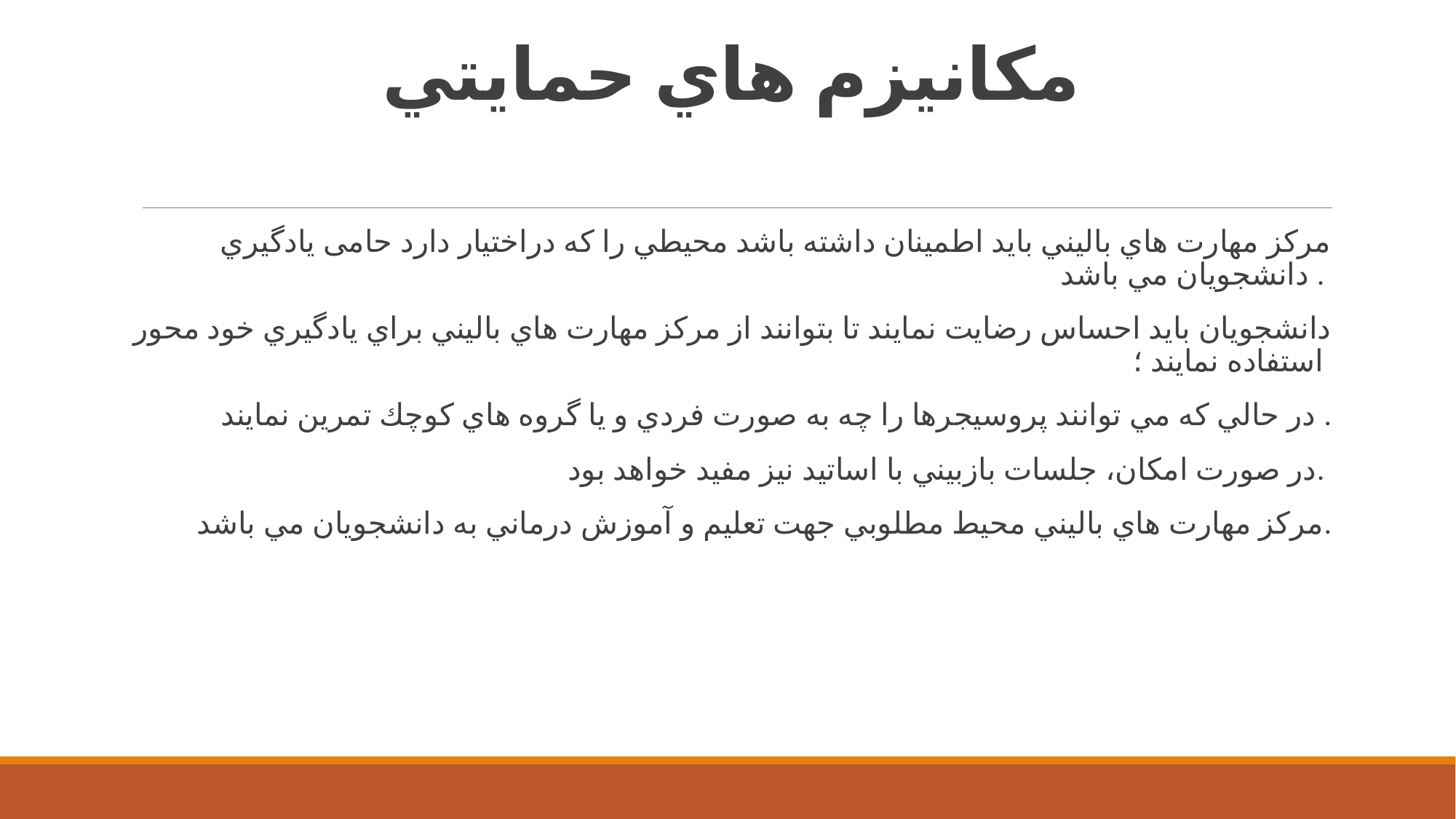

# مكانيزم هاي حمايتي
مركز مهارت هاي باليني بايد اطمينان داشته باشد محيطي را كه دراختيار دارد حامی يادگيري دانشجويان مي باشد .
دانشجويان بايد احساس رضايت نمايند تا بتوانند از مركز مهارت هاي باليني براي يادگيري خود محور استفاده نمايند ؛
در حالي كه مي توانند پروسيجرها را چه به صورت فردي و يا گروه هاي كوچك تمرين نمايند .
 در صورت امكان، جلسات بازبيني با اساتيد نيز مفيد خواهد بود.
مركز مهارت هاي باليني محيط مطلوبي جهت تعليم و آموزش درماني به دانشجويان مي باشد.